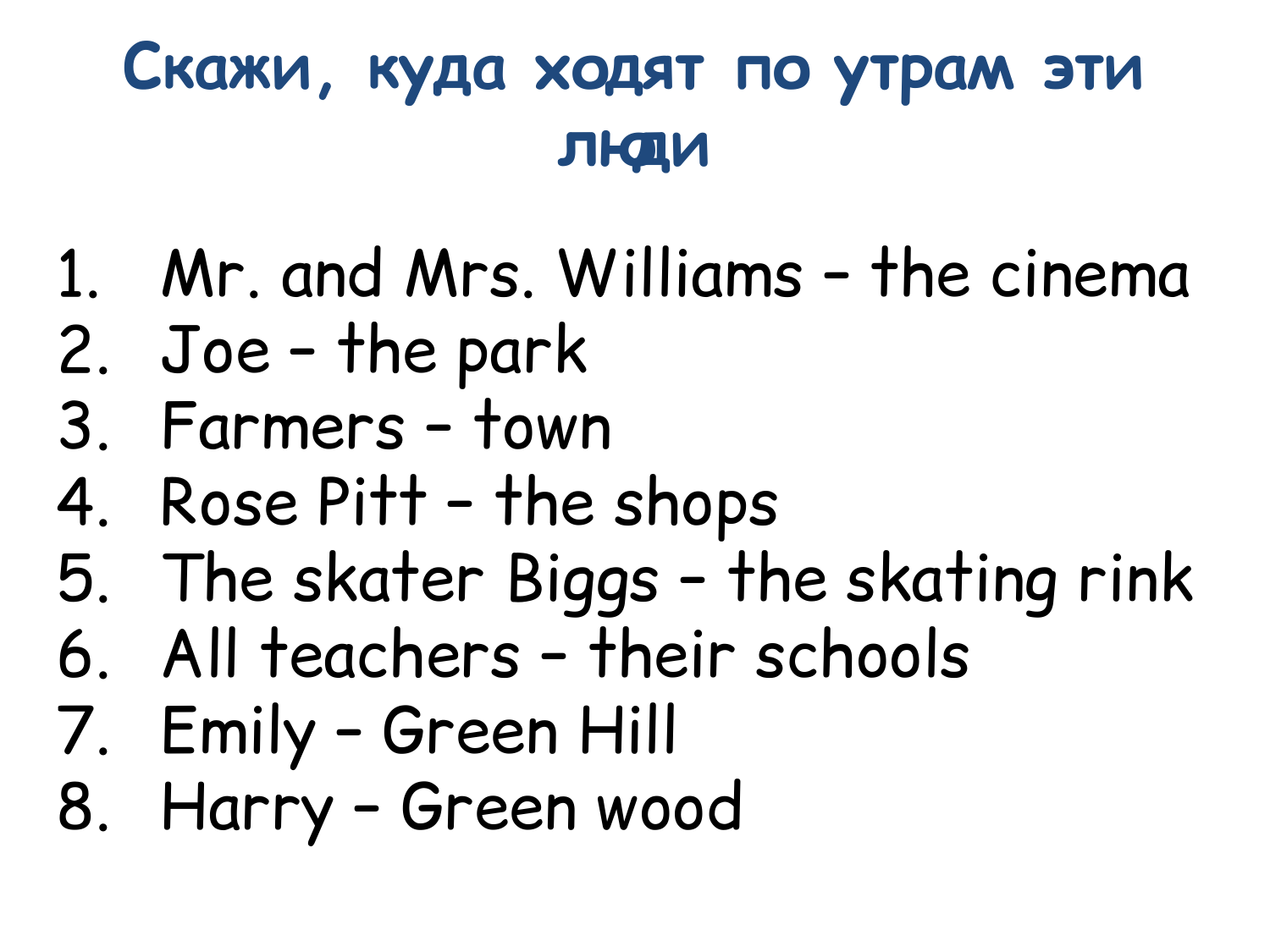

# Скажи, куда ходят по утрам эти люди
Mr. and Mrs. Williams – the cinema
Joe – the park
Farmers – town
Rose Pitt – the shops
The skater Biggs – the skating rink
All teachers – their schools
Emily – Green Hill
Harry – Green wood